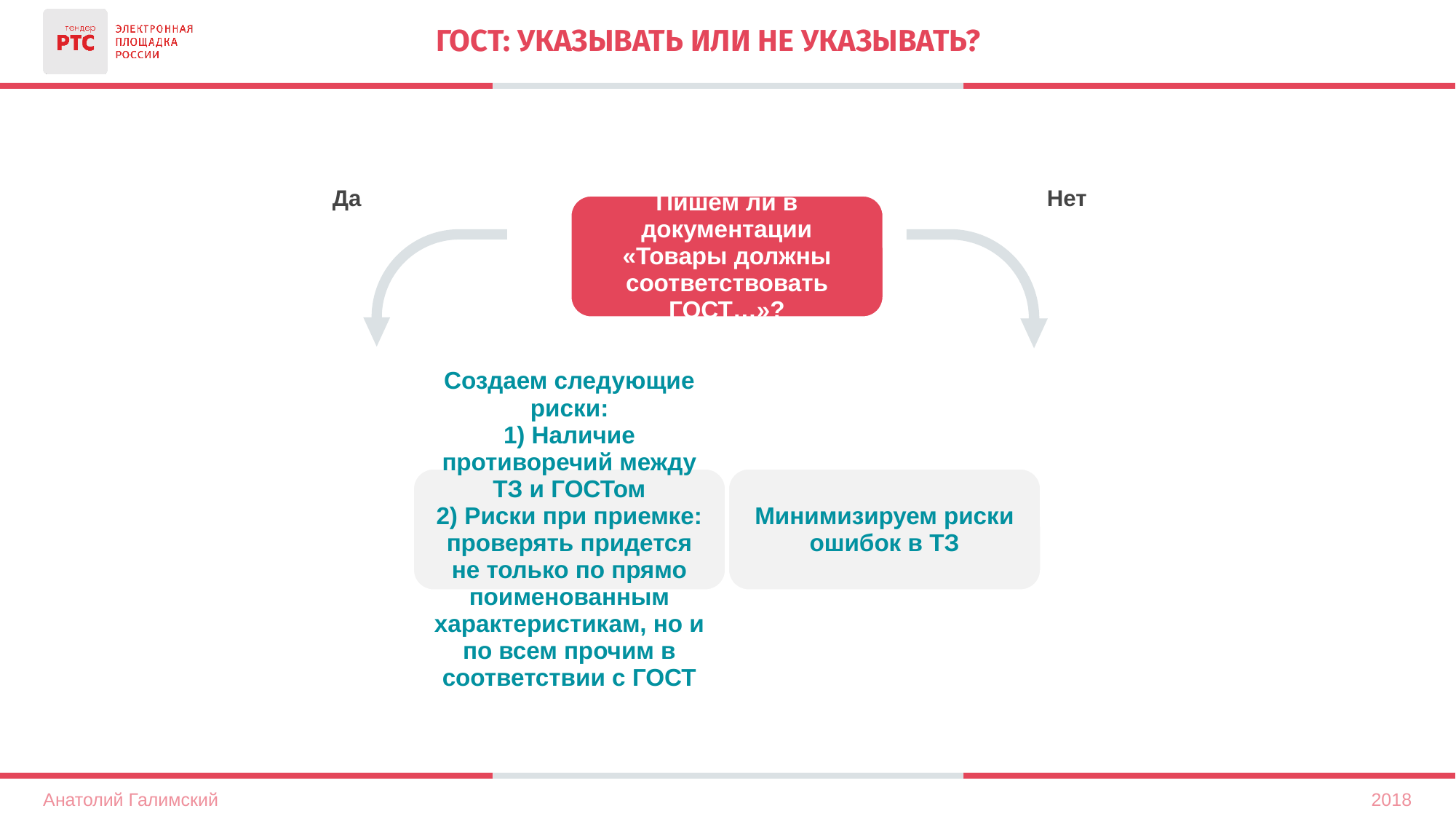

# Гост: указывать или не указывать?
Нет
Да

Пишем ли в документации «Товары должны соответствовать ГОСТ…»?
Минимизируем риски ошибок в ТЗ
Создаем следующие риски:
1) Наличие противоречий между ТЗ и ГОСТом
2) Риски при приемке: проверять придется не только по прямо поименованным характеристикам, но и по всем прочим в соответствии с ГОСТ

2018
Анатолий Галимский